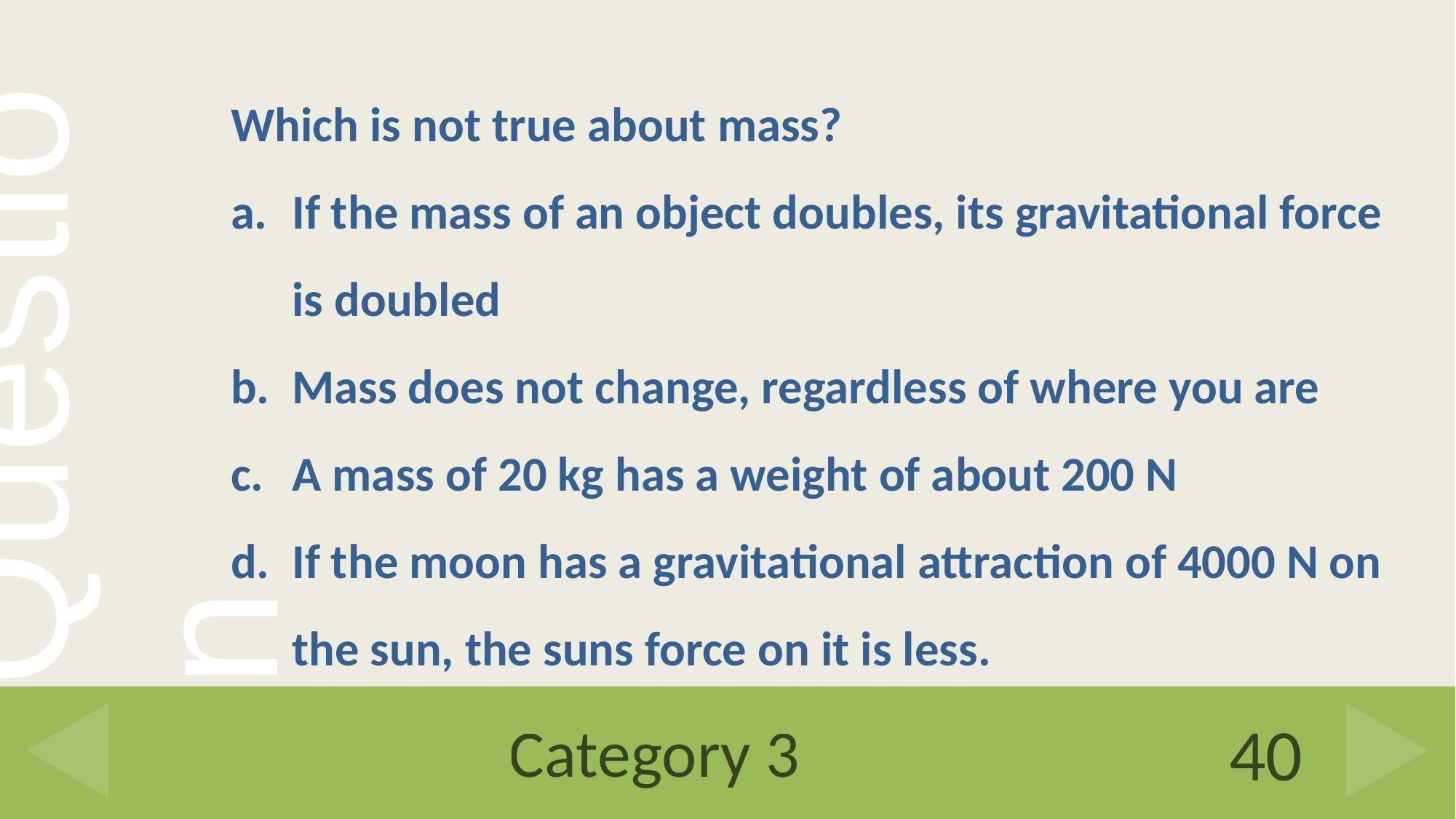

Which is not true about mass?
If the mass of an object doubles, its gravitational force is doubled
Mass does not change, regardless of where you are
A mass of 20 kg has a weight of about 200 N
If the moon has a gravitational attraction of 4000 N on the sun, the suns force on it is less.
# Category 3
40